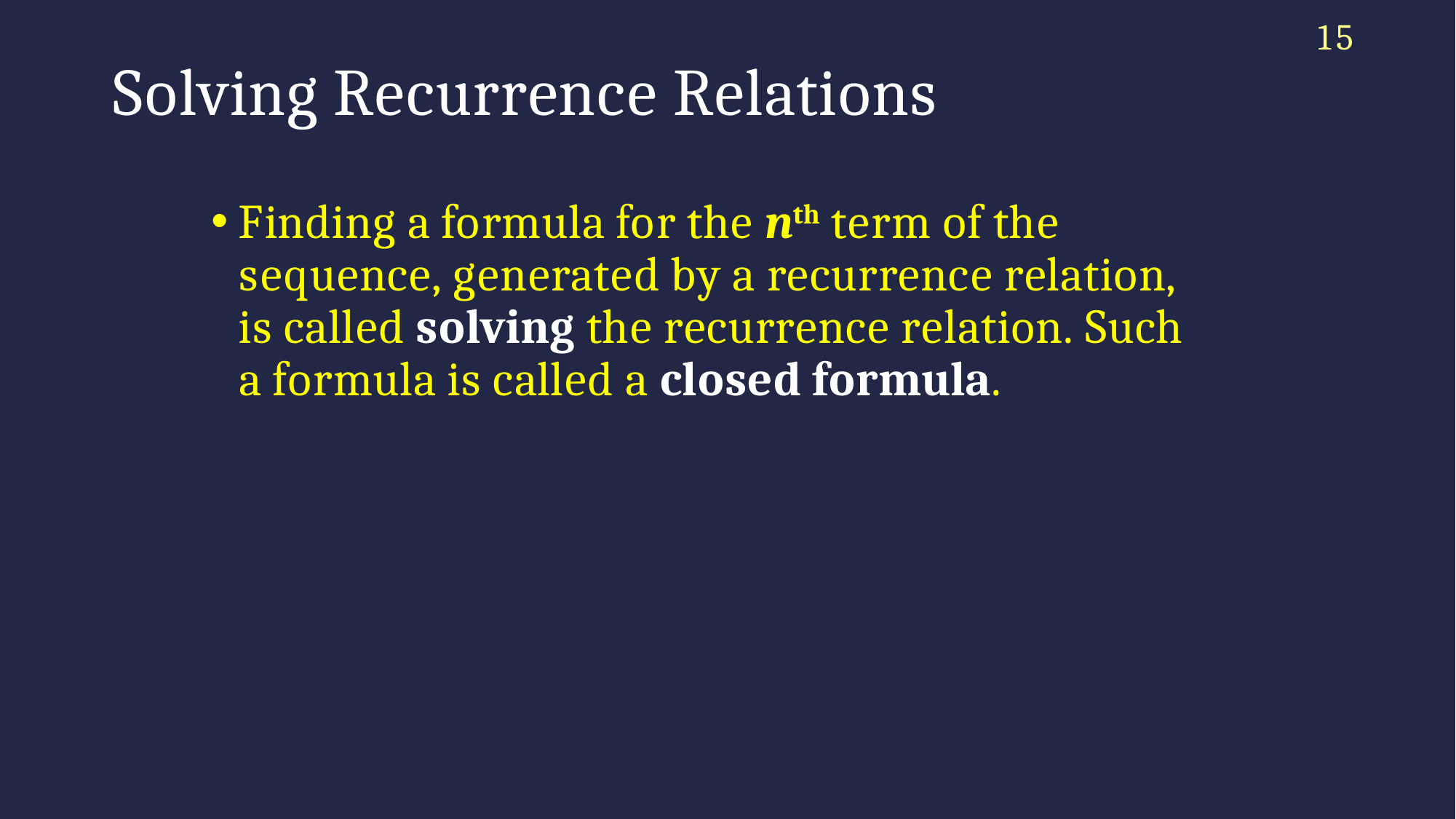

15
# Solving Recurrence Relations
Finding a formula for the nth term of the sequence, generated by a recurrence relation, is called solving the recurrence relation. Such a formula is called a closed formula.